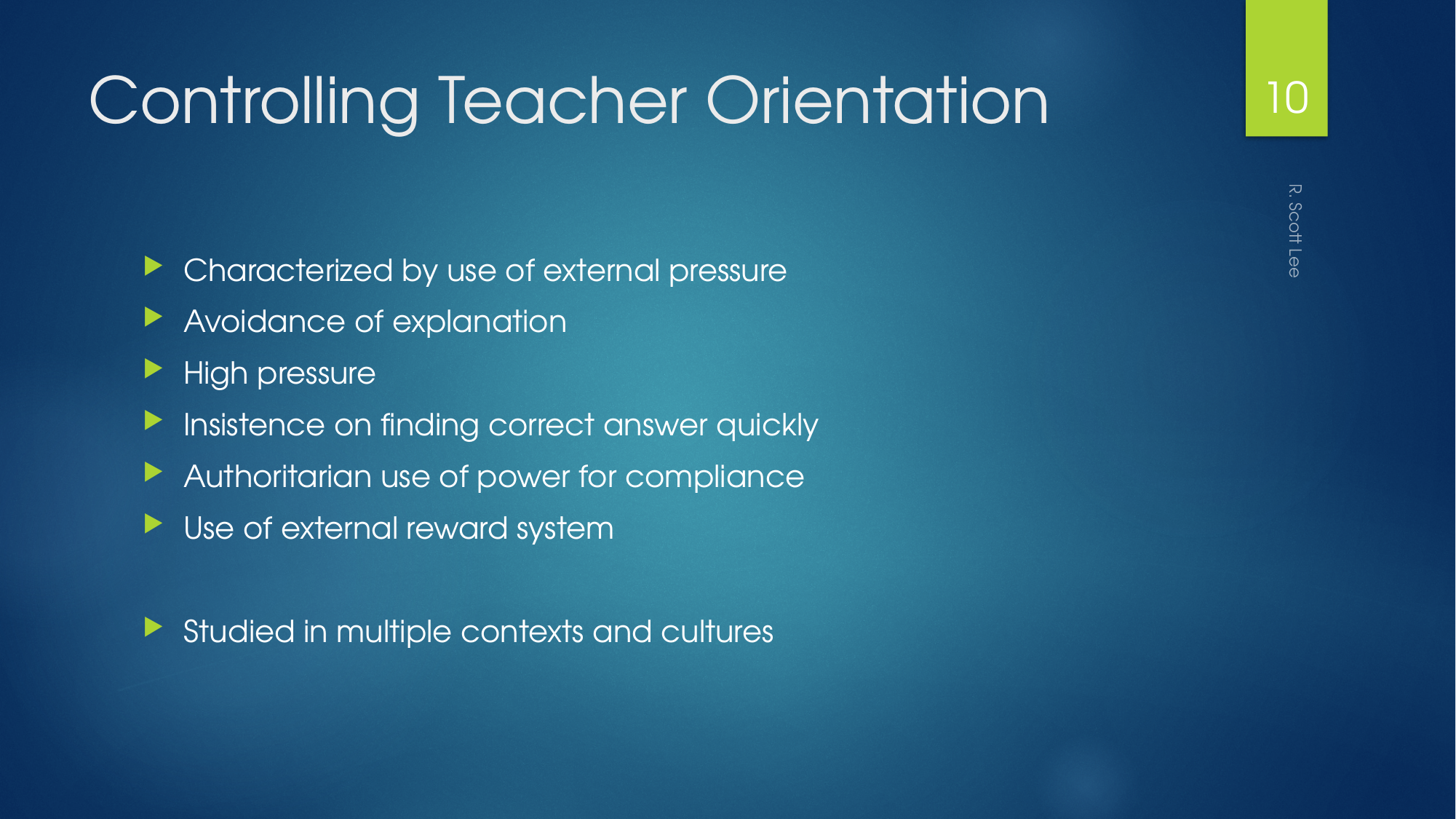

10
# Controlling Teacher Orientation
Characterized by use of external pressure
Avoidance of explanation
High pressure
Insistence on finding correct answer quickly
Authoritarian use of power for compliance
Use of external reward system

Studied in multiple contexts and cultures
R. Scott Lee